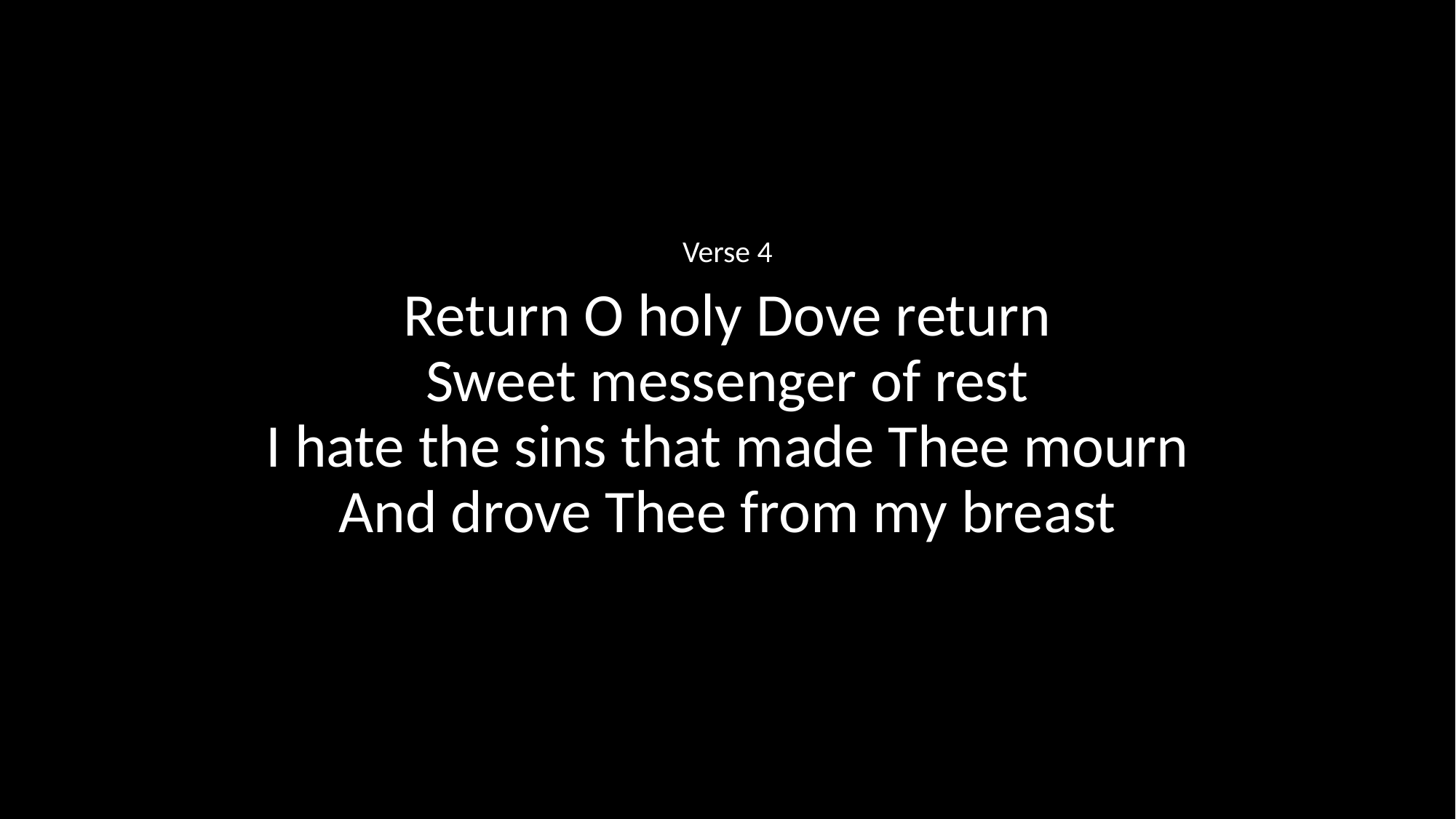

Verse 4
Return O holy Dove return
Sweet messenger of rest
I hate the sins that made Thee mourn
And drove Thee from my breast